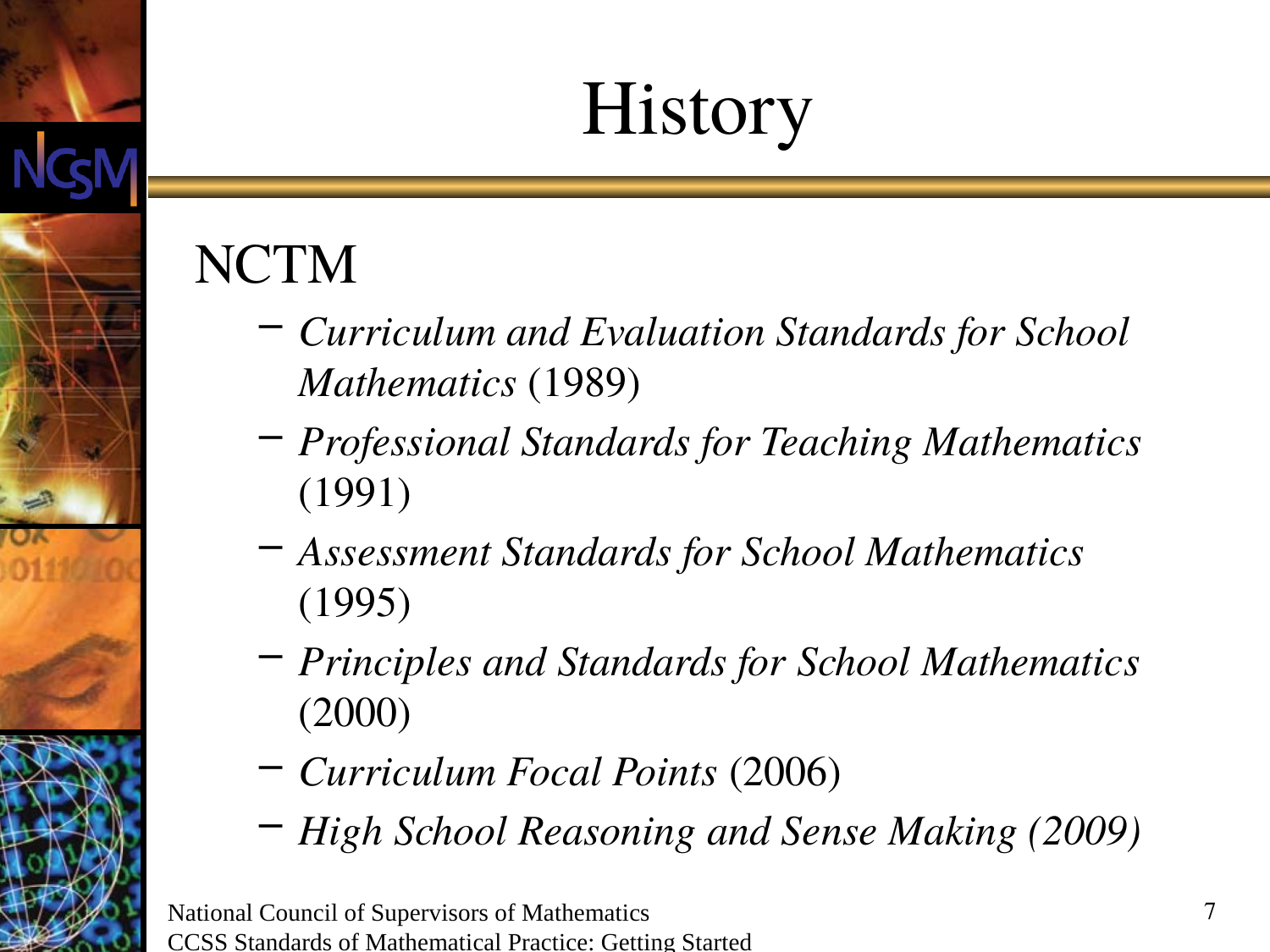

# History
NCTM
Curriculum and Evaluation Standards for School Mathematics (1989)
Professional Standards for Teaching Mathematics (1991)
Assessment Standards for School Mathematics (1995)
Principles and Standards for School Mathematics (2000)
Curriculum Focal Points (2006)
High School Reasoning and Sense Making (2009)
7